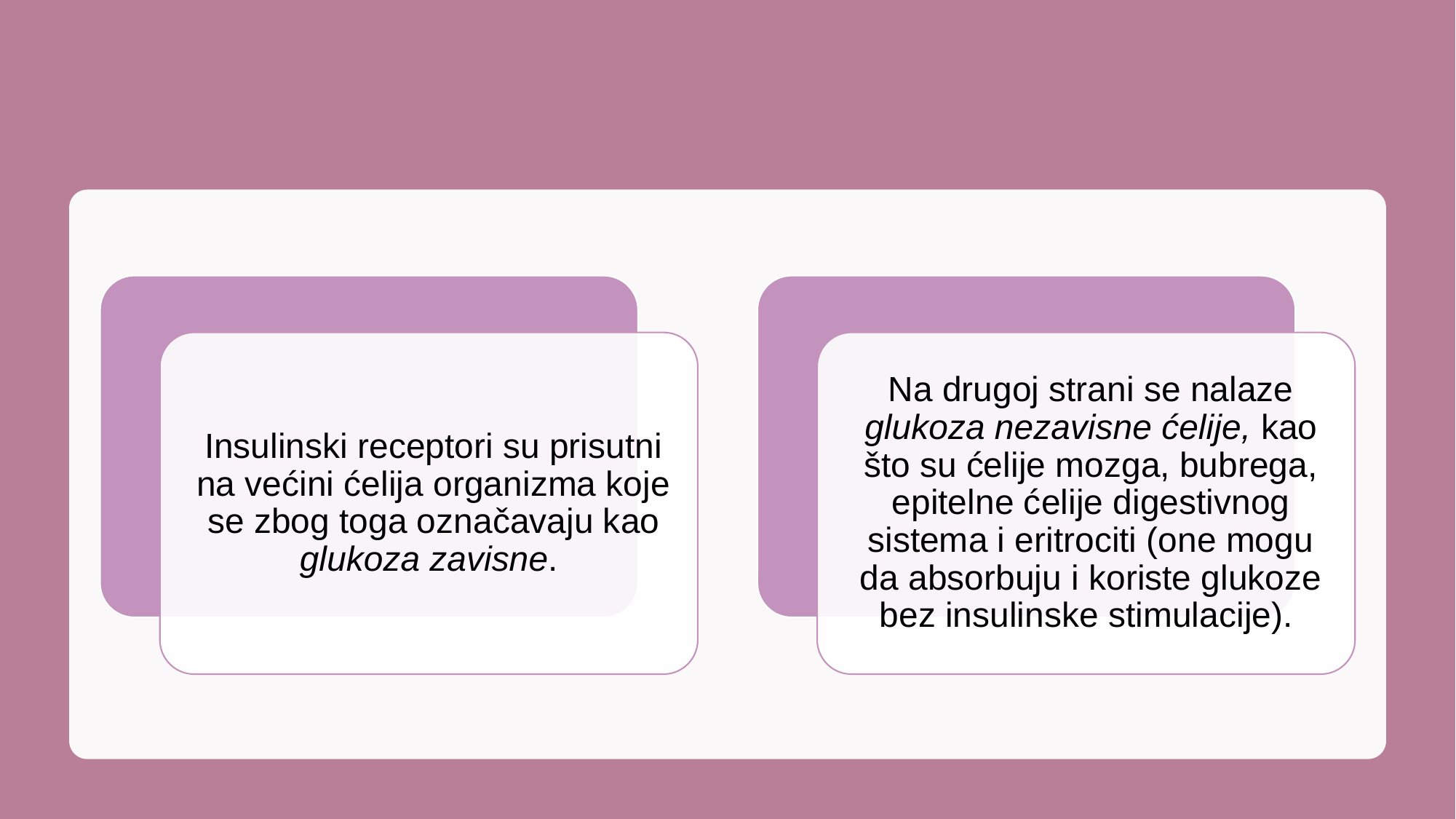

Insulinski receptori su prisutni na većini ćelija organizma koje se zbog toga označavaju kao glukoza zavisne.
Na drugoj strani se nalaze glukoza nezavisne ćelije, kao što su ćelije mozga, bubrega, epitelne ćelije digestivnog sistema i eritrociti (one mogu da absorbuju i koriste glukoze bez insulinske stimulacije).